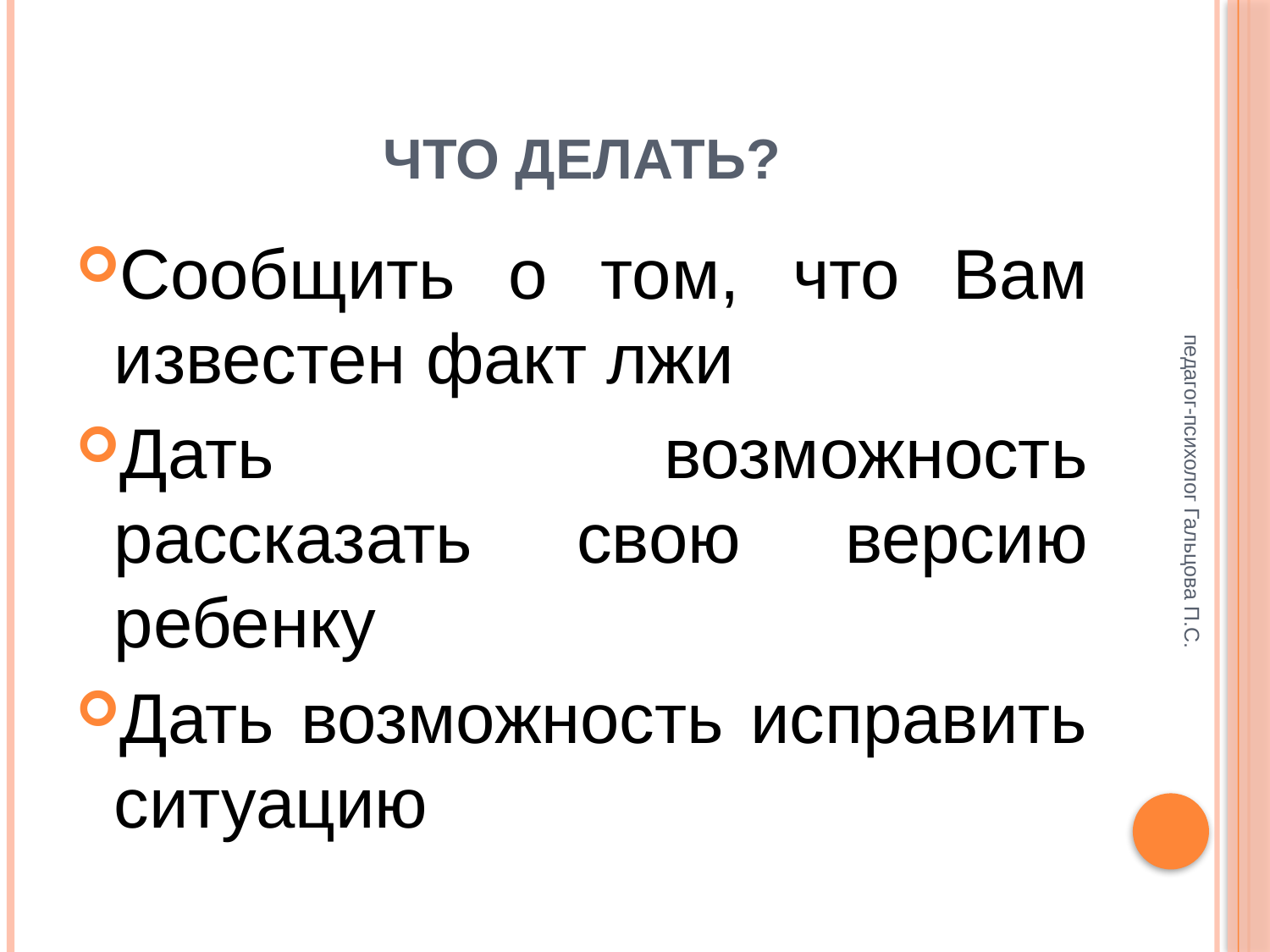

# Что делать?
Сообщить о том, что Вам известен факт лжи
Дать возможность рассказать свою версию ребенку
Дать возможность исправить ситуацию
педагог-психолог Гальцова П.С.